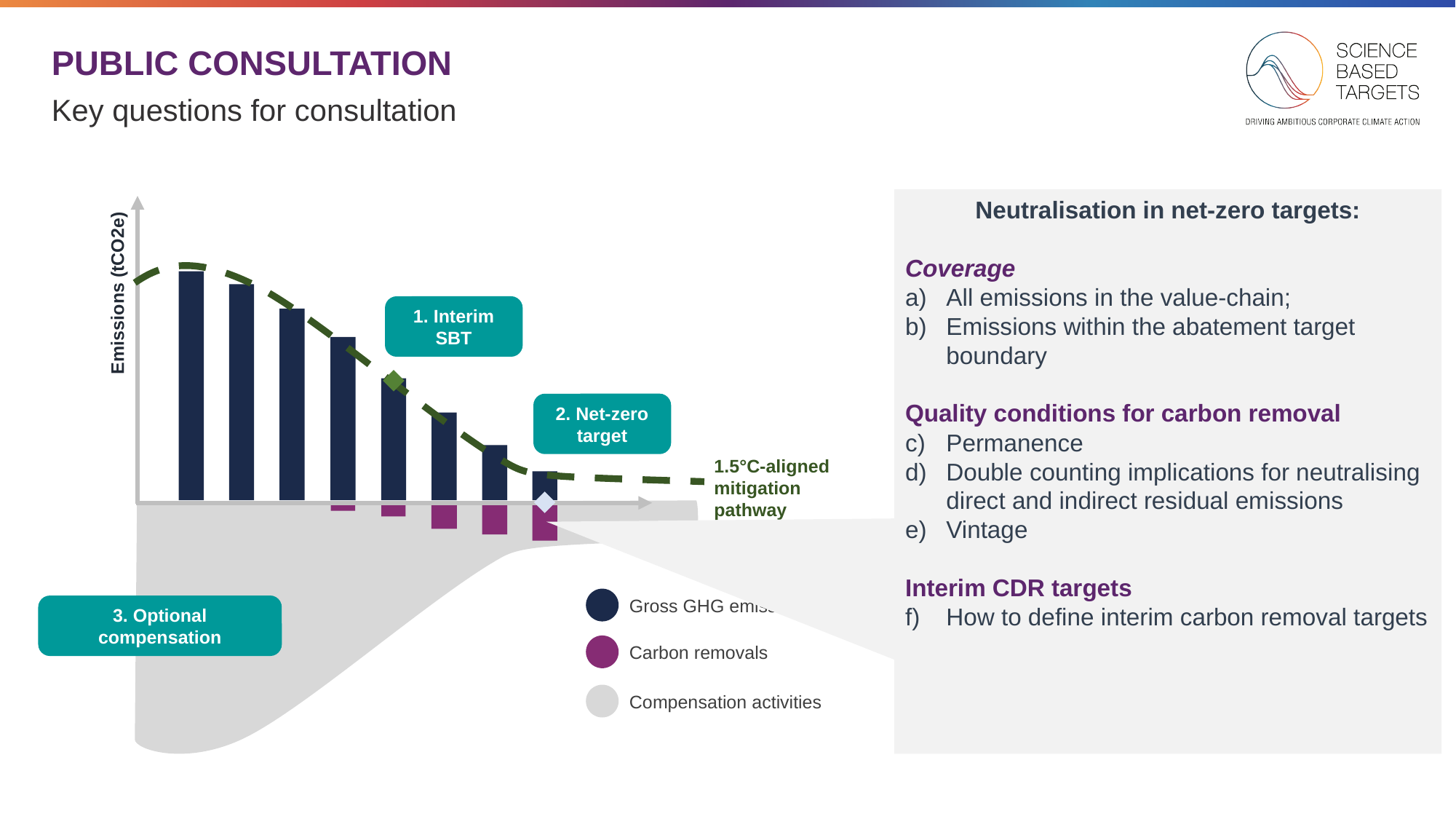

# PUBLIC CONSULTATION
Key questions for consultation

Emissions (tCO2e)

1.5°C-aligned mitigation pathway

1. Interim SBT

2. Net-zero target

Gross GHG emissions

3. Optional compensation
Carbon removals

Compensation activities

Neutralisation in net-zero targets:

Coverage
All emissions in the value-chain;
Emissions within the abatement target boundary

Quality conditions for carbon removal
Permanence
Double counting implications for neutralising direct and indirect residual emissions
Vintage

Interim CDR targets
How to define interim carbon removal targets